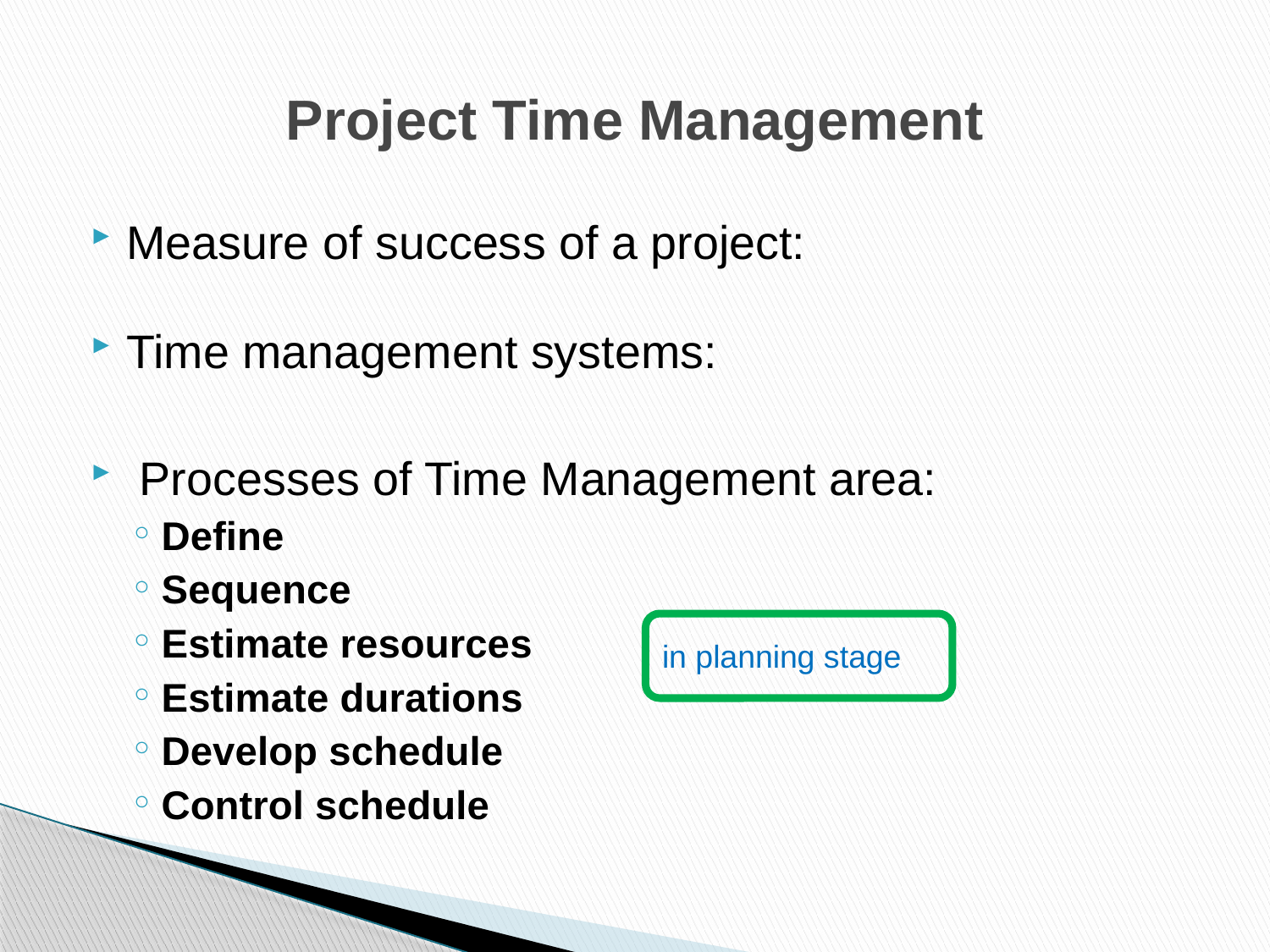

# Project Time Management
Measure of success of a project:

Time management systems:

 Processes of Time Management area:
Define
Sequence
Estimate resources
Estimate durations
Develop schedule
Control schedule
in planning stage